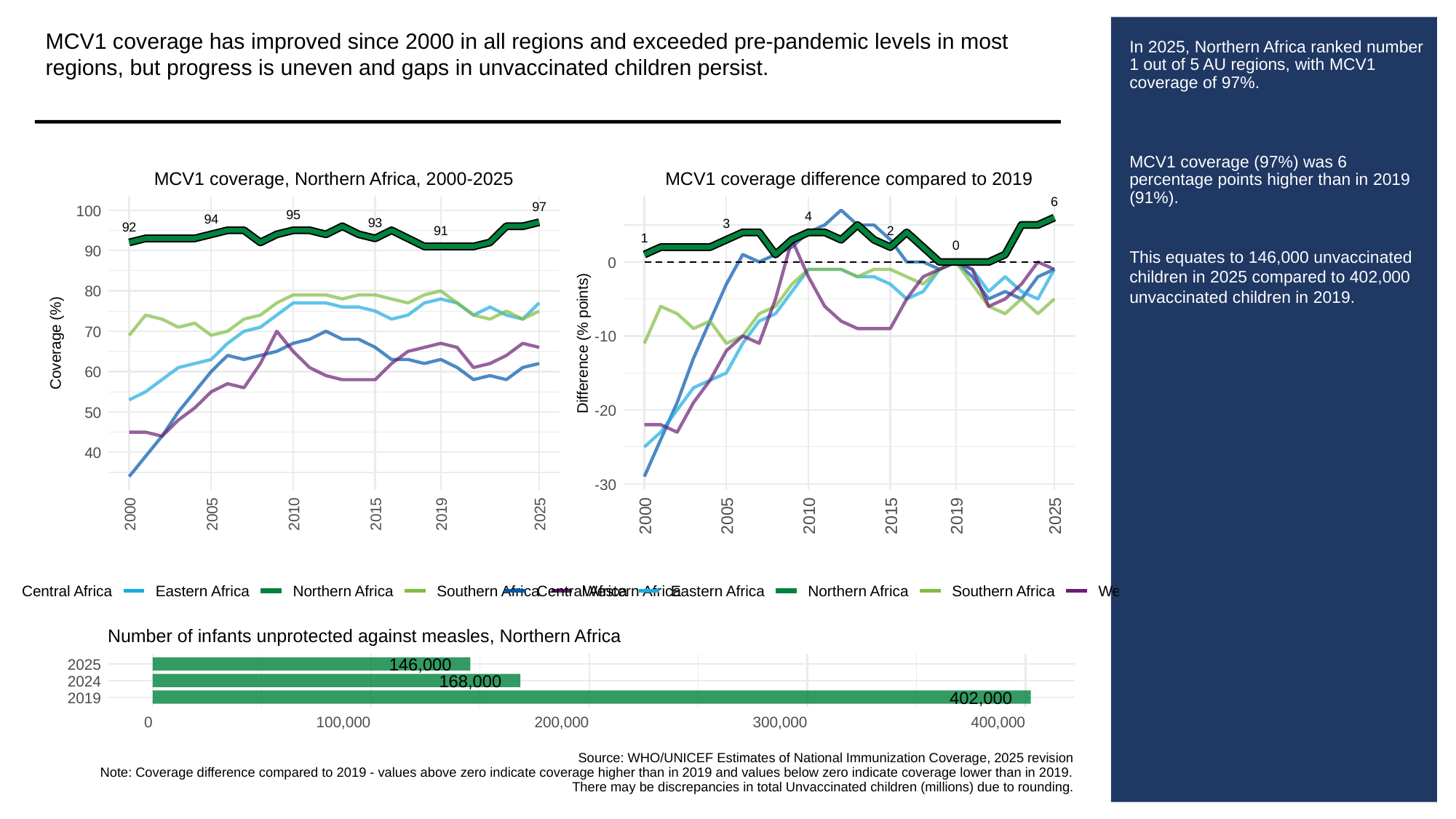

MCV1 coverage has improved since 2000 in all regions and exceeded pre-pandemic levels in most regions, but progress is uneven and gaps in unvaccinated children persist.
# In 2025, Northern Africa ranked number 1 out of 5 AU regions, with MCV1 coverage of 97%.

MCV1 coverage (97%) was 6 percentage points higher than in 2019 (91%).

This equates to 146,000 unvaccinated children in 2025 compared to 402,000 unvaccinated children in 2019.

MCV1 coverage, Northern Africa, 2000-2025
MCV1 coverage difference compared to 2019
6

97
100
95

4
94

93
3
92

2
91

1

0
90

0

80

70
-10

Coverage (%)
Difference (% points)

60

-20
50

40

-30

2000
2005
2010
2015
2019
2025
2000
2005
2010
2015
2019
2025
Central Africa
Eastern Africa
Northern Africa
Southern Africa
Central Africa
Western Africa
Eastern Africa
Northern Africa
Southern Africa
Western Africa

Number of infants unprotected against measles, Northern Africa

146,000
2025

168,000
2024

402,000
2019

0
100,000
200,000
300,000
400,000
Source: WHO/UNICEF Estimates of National Immunization Coverage, 2025 revision
Note: Coverage difference compared to 2019 - values above zero indicate coverage higher than in 2019 and values below zero indicate coverage lower than in 2019.
There may be discrepancies in total Unvaccinated children (millions) due to rounding.